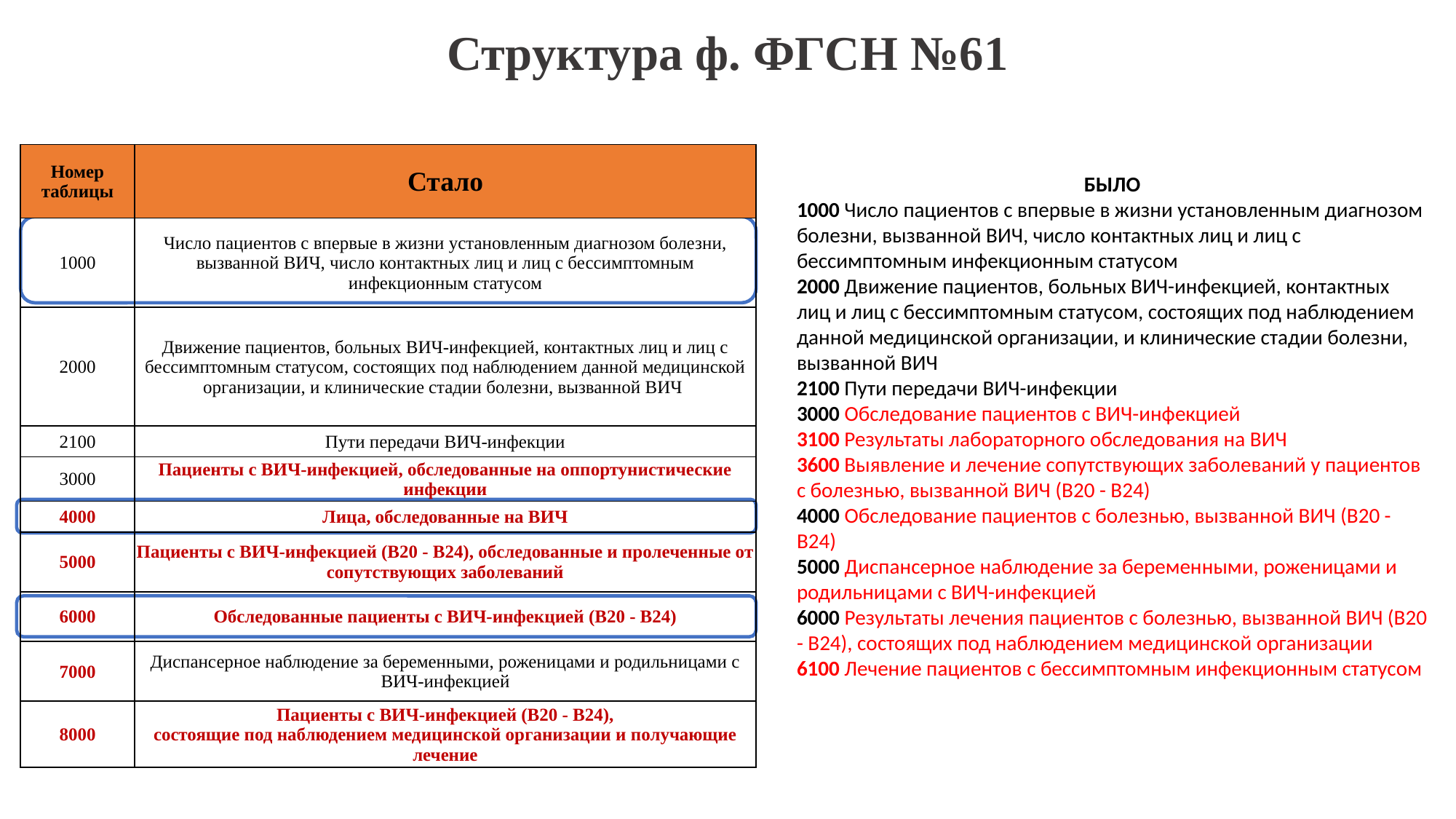

# Структура ф. ФГСН №61
| Номер таблицы | Стало |
| --- | --- |
| 1000 | Число пациентов с впервые в жизни установленным диагнозом болезни, вызванной ВИЧ, число контактных лиц и лиц с бессимптомным инфекционным статусом |
| 2000 | Движение пациентов, больных ВИЧ-инфекцией, контактных лиц и лиц с бессимптомным статусом, состоящих под наблюдением данной медицинской организации, и клинические стадии болезни, вызванной ВИЧ |
| 2100 | Пути передачи ВИЧ-инфекции |
| 3000 | Пациенты с ВИЧ-инфекцией, обследованные на оппортунистические инфекции |
| 4000 | Лица, обследованные на ВИЧ |
| 5000 | Пациенты с ВИЧ-инфекцией (В20 - В24), обследованные и пролеченные от сопутствующих заболеваний |
| 6000 | Обследованные пациенты с ВИЧ-инфекцией (В20 - В24) |
| 7000 | Диспансерное наблюдение за беременными, роженицами и родильницами с ВИЧ-инфекцией |
| 8000 | Пациенты с ВИЧ-инфекцией (В20 - В24), состоящие под наблюдением медицинской организации и получающие лечение |
БЫЛО
1000 Число пациентов с впервые в жизни установленным диагнозом болезни, вызванной ВИЧ, число контактных лиц и лиц с бессимптомным инфекционным статусом
2000 Движение пациентов, больных ВИЧ-инфекцией, контактных лиц и лиц с бессимптомным статусом, состоящих под наблюдением данной медицинской организации, и клинические стадии болезни, вызванной ВИЧ
2100 Пути передачи ВИЧ-инфекции
3000 Обследование пациентов с ВИЧ-инфекцией
3100 Результаты лабораторного обследования на ВИЧ
3600 Выявление и лечение сопутствующих заболеваний у пациентов с болезнью, вызванной ВИЧ (В20 - В24)
4000 Обследование пациентов с болезнью, вызванной ВИЧ (В20 - В24)
5000 Диспансерное наблюдение за беременными, роженицами и родильницами с ВИЧ-инфекцией
6000 Результаты лечения пациентов с болезнью, вызванной ВИЧ (В20 - В24), состоящих под наблюдением медицинской организации
6100 Лечение пациентов с бессимптомным инфекционным статусом